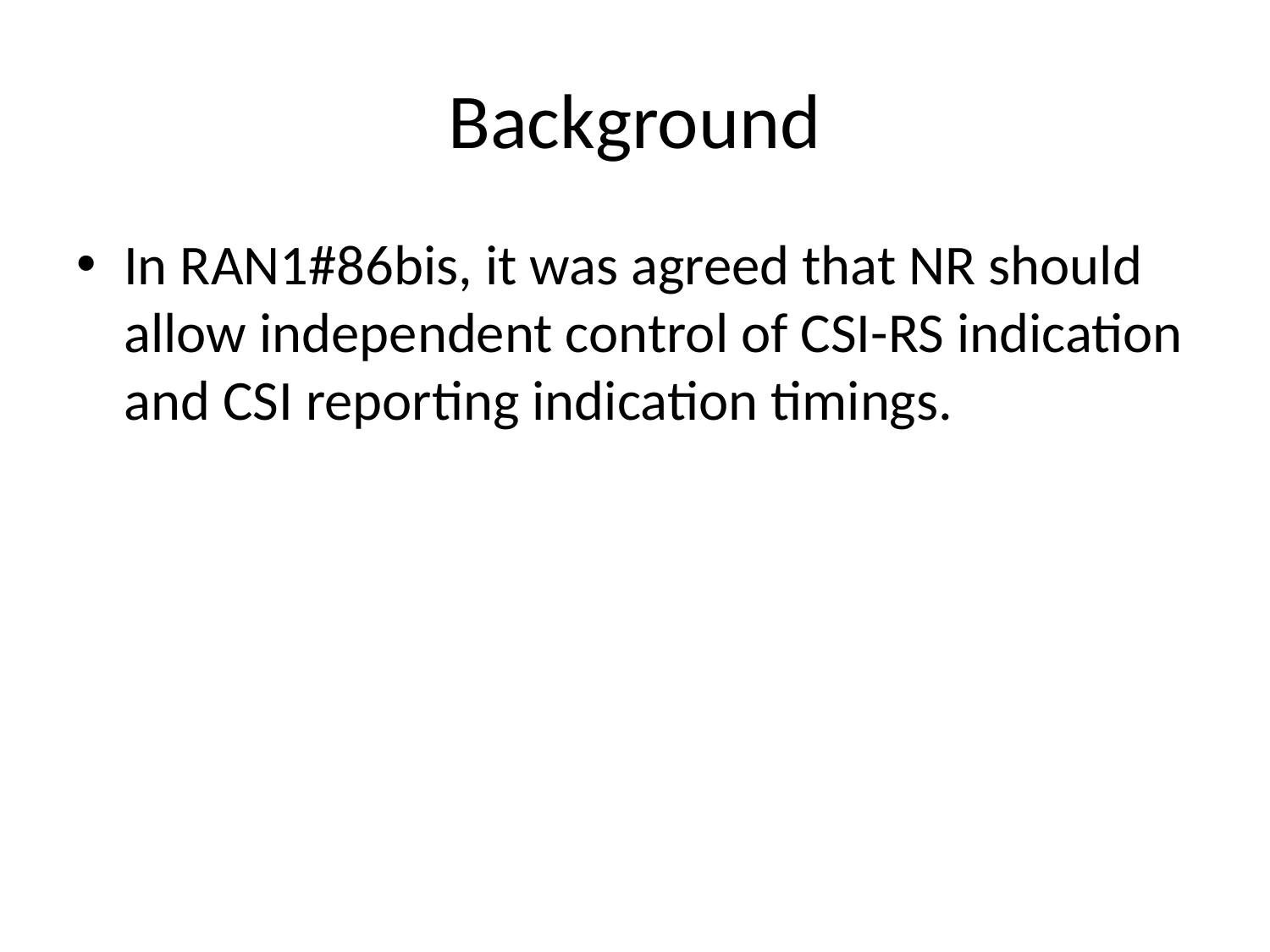

# Background
In RAN1#86bis, it was agreed that NR should allow independent control of CSI-RS indication and CSI reporting indication timings.